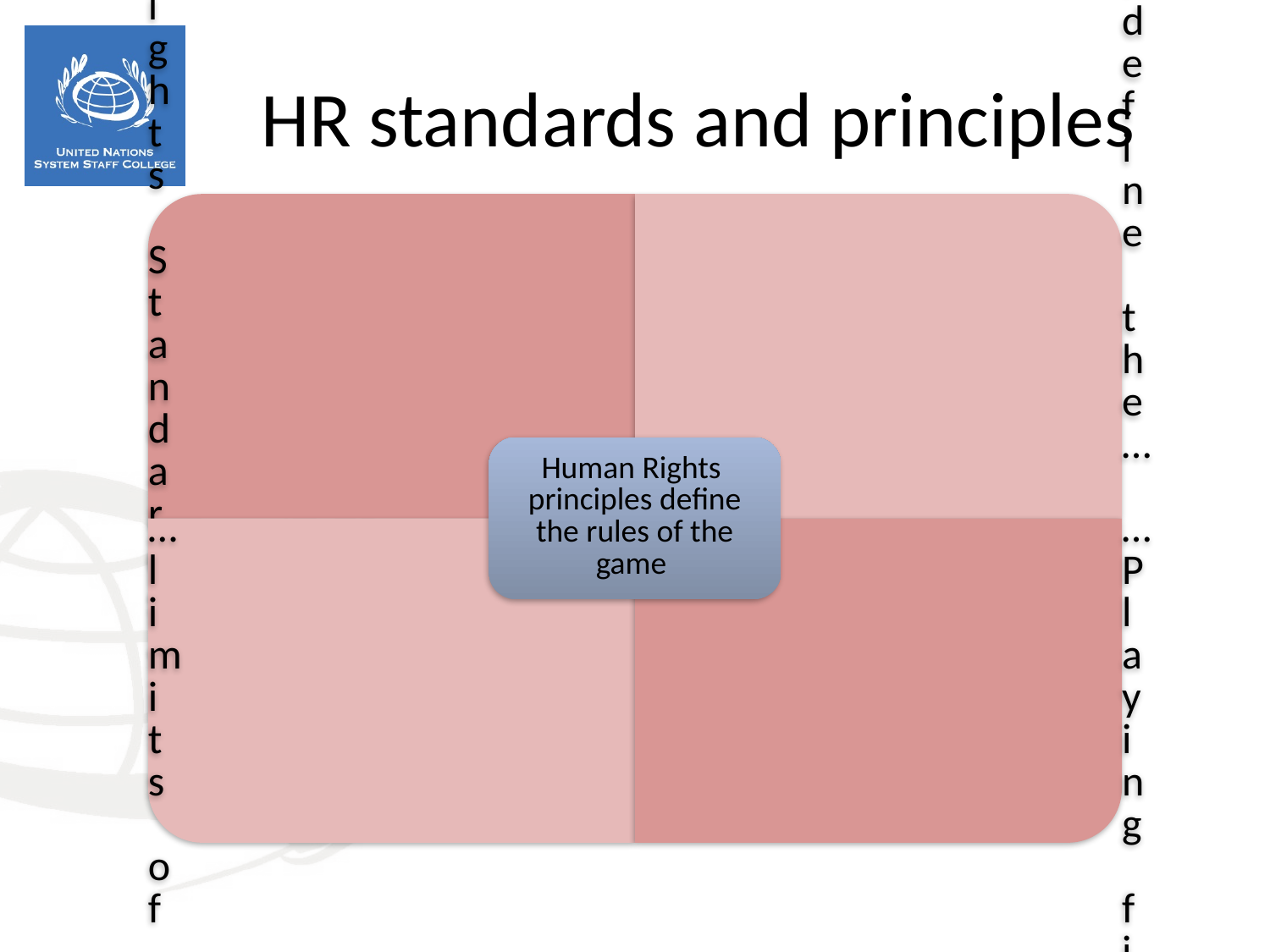

HR standards and principles
Human Rights  principles define the rules of the game